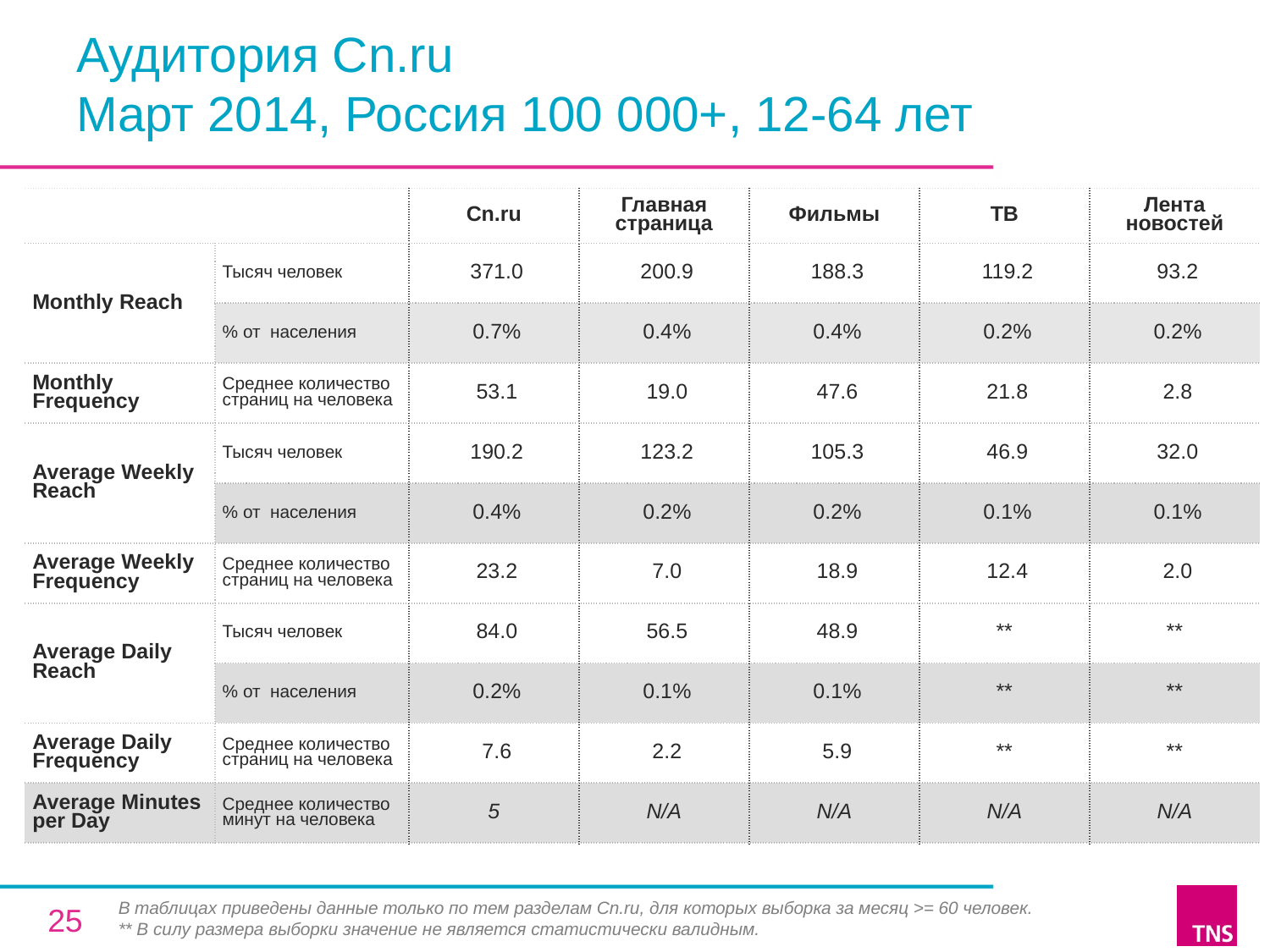

# Аудитория Cn.ru Март 2014, Россия 100 000+, 12-64 лет
|  |  | Cn.ru | Главная страница | Фильмы | ТВ | Лента новостей |
| --- | --- | --- | --- | --- | --- | --- |
| Monthly Reach | Тысяч человек | 371.0 | 200.9 | 188.3 | 119.2 | 93.2 |
|  | % от населения | 0.7% | 0.4% | 0.4% | 0.2% | 0.2% |
| Monthly Frequency | Среднее количество страниц на человека | 53.1 | 19.0 | 47.6 | 21.8 | 2.8 |
| Average Weekly Reach | Тысяч человек | 190.2 | 123.2 | 105.3 | 46.9 | 32.0 |
|  | % от населения | 0.4% | 0.2% | 0.2% | 0.1% | 0.1% |
| Average Weekly Frequency | Среднее количество страниц на человека | 23.2 | 7.0 | 18.9 | 12.4 | 2.0 |
| Average Daily Reach | Тысяч человек | 84.0 | 56.5 | 48.9 | \*\* | \*\* |
|  | % от населения | 0.2% | 0.1% | 0.1% | \*\* | \*\* |
| Average Daily Frequency | Среднее количество страниц на человека | 7.6 | 2.2 | 5.9 | \*\* | \*\* |
| Average Minutes per Day | Среднее количество минут на человека | 5 | N/A | N/A | N/A | N/A |
В таблицах приведены данные только по тем разделам Cn.ru, для которых выборка за месяц >= 60 человек.
** В силу размера выборки значение не является статистически валидным.
25